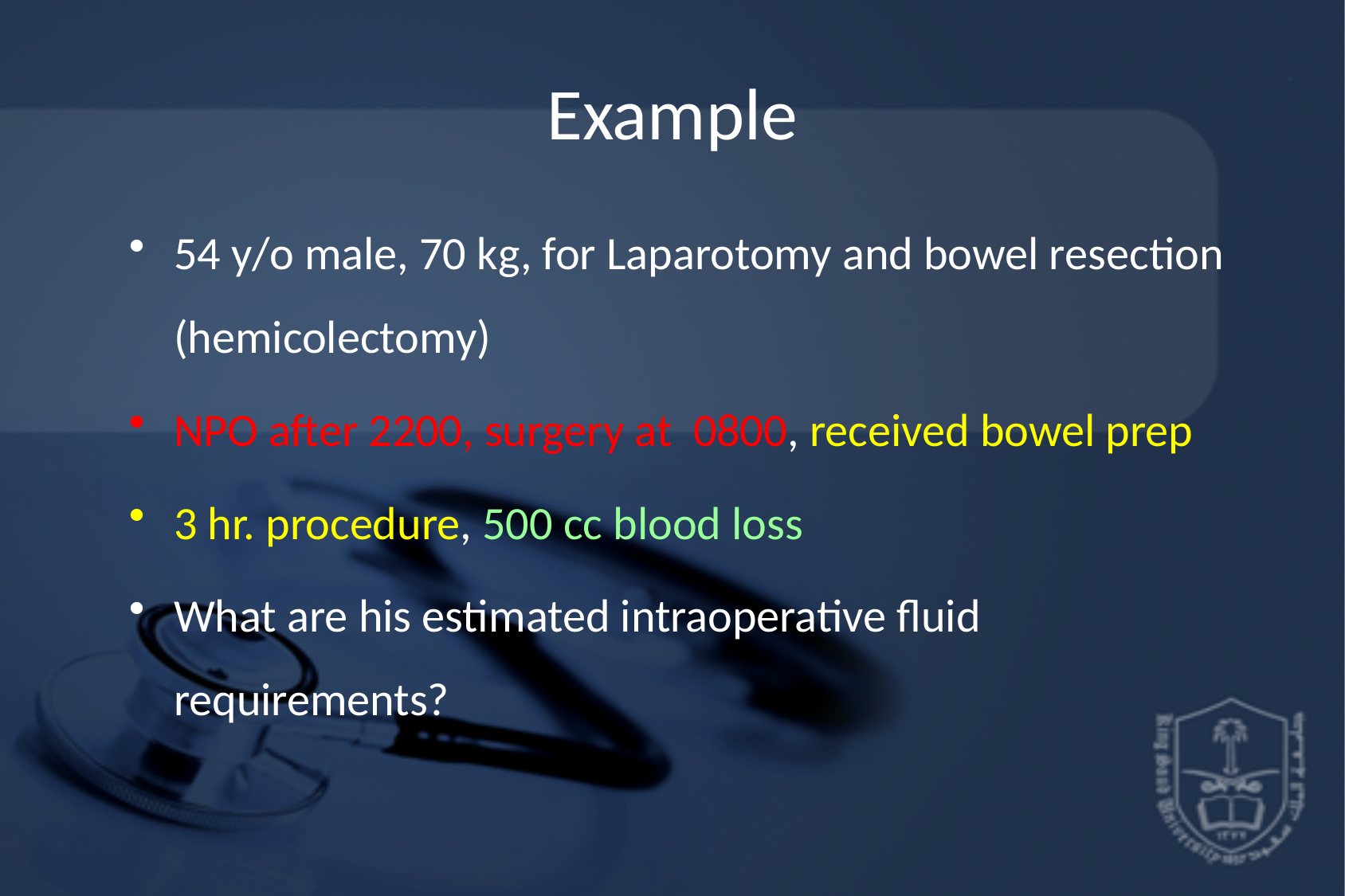

# Example
54 y/o male, 70 kg, for Laparotomy and bowel resection (hemicolectomy)
NPO after 2200, surgery at  0800, received bowel prep
3 hr. procedure, 500 cc blood loss
What are his estimated intraoperative fluid requirements?